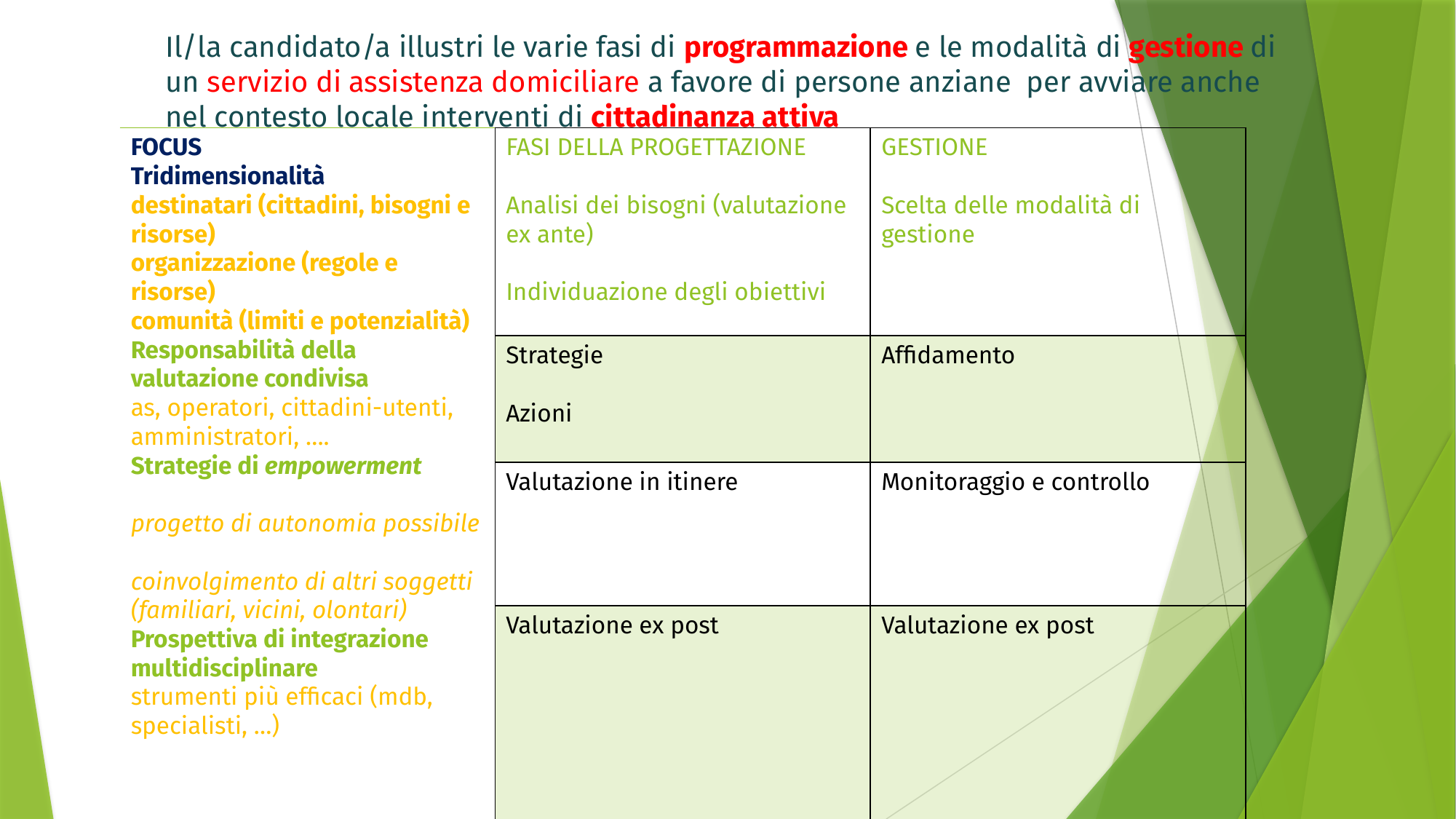

# Il/la candidato/a illustri le varie fasi di programmazione e le modalità di gestione di un servizio di assistenza domiciliare a favore di persone anziane  per avviare anche nel contesto locale interventi di cittadinanza attiva
| FOCUS Tridimensionalità destinatari (cittadini, bisogni e risorse) organizzazione (regole e risorse) comunità (limiti e potenzialità) Responsabilità della valutazione condivisa as, operatori, cittadini-utenti, amministratori, …. Strategie di empowerment progetto di autonomia possibile coinvolgimento di altri soggetti (familiari, vicini, olontari) Prospettiva di integrazione multidisciplinare strumenti più efficaci (mdb, specialisti, …) | FASI DELLA PROGETTAZIONE Analisi dei bisogni (valutazione ex ante) Individuazione degli obiettivi | GESTIONE Scelta delle modalità di gestione |
| --- | --- | --- |
|  | Strategie Azioni | Affidamento |
|  | Valutazione in itinere | Monitoraggio e controllo |
|  | Valutazione ex post | Valutazione ex post |